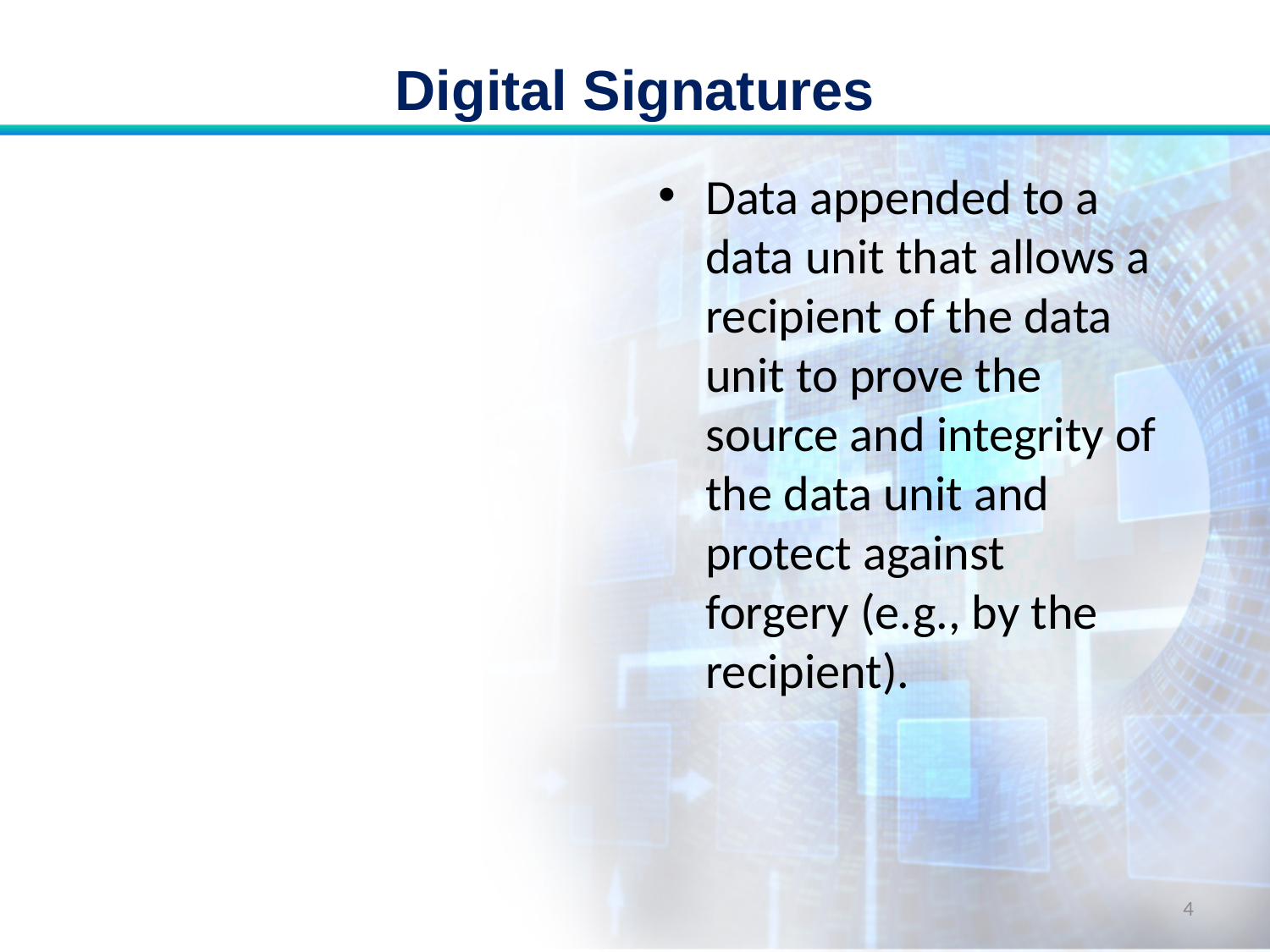

# Digital Signatures
Data appended to a data unit that allows a recipient of the data unit to prove the source and integrity of the data unit and protect against forgery (e.g., by the recipient).
4